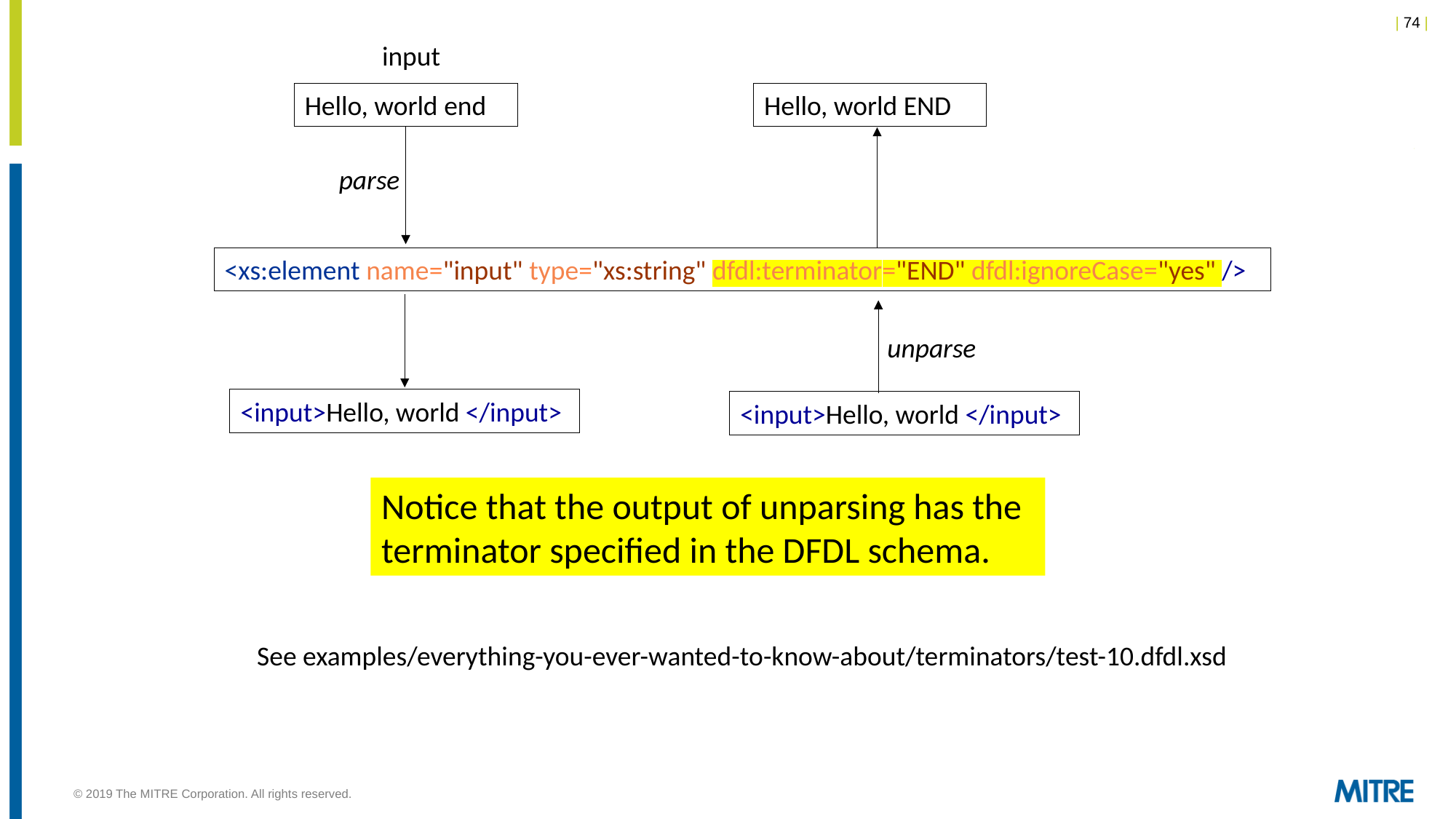

input
Hello, world end
Hello, world END
parse
<xs:element name="input" type="xs:string" dfdl:terminator="END" dfdl:ignoreCase="yes" />
unparse
<input>Hello, world </input>
<input>Hello, world </input>
Notice that the output of unparsing has the terminator specified in the DFDL schema.
See examples/everything-you-ever-wanted-to-know-about/terminators/test-10.dfdl.xsd
© 2019 The MITRE Corporation. All rights reserved.